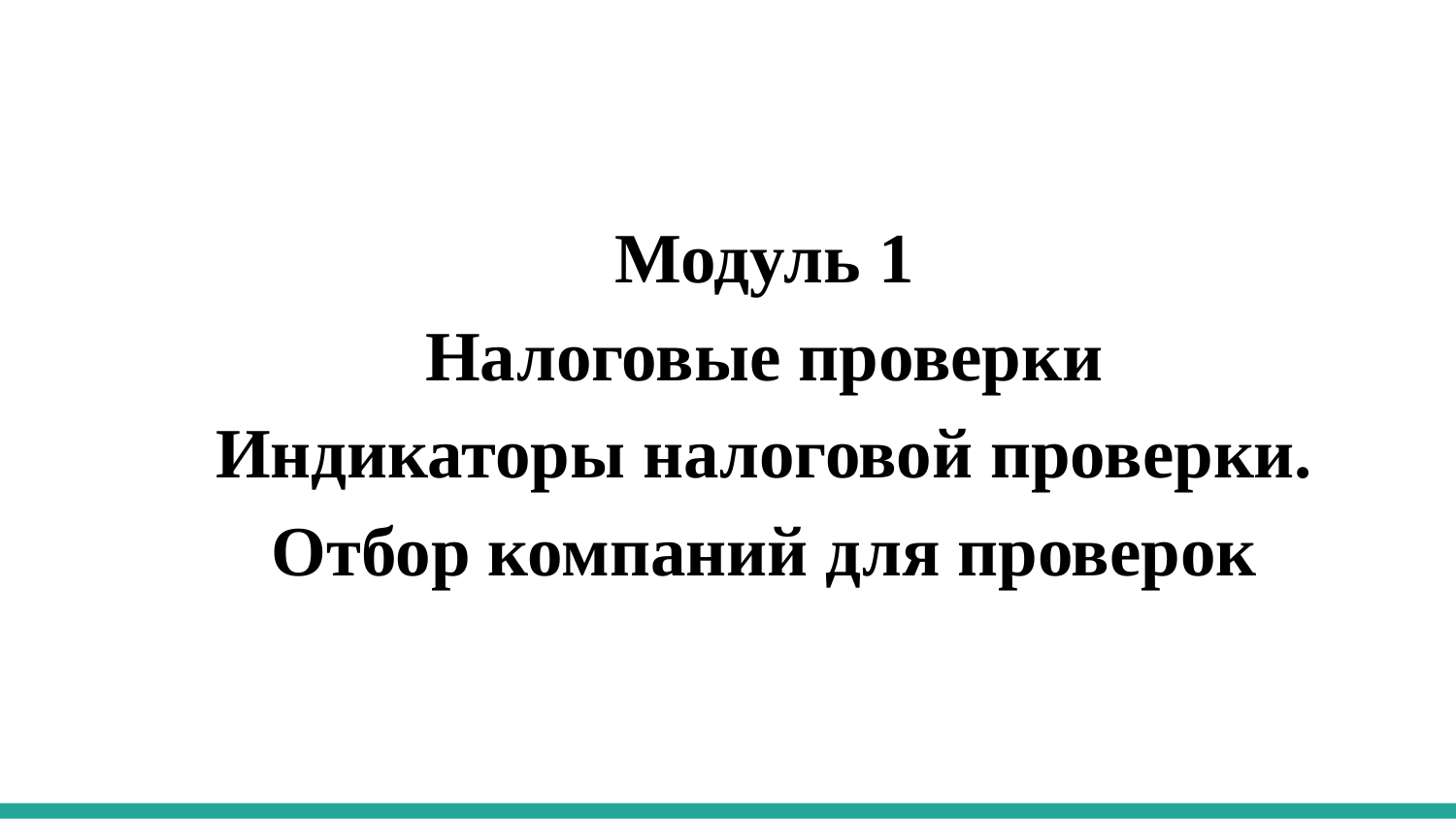

Модуль 1
Налоговые проверки
Индикаторы налоговой проверки. Отбор компаний для проверок